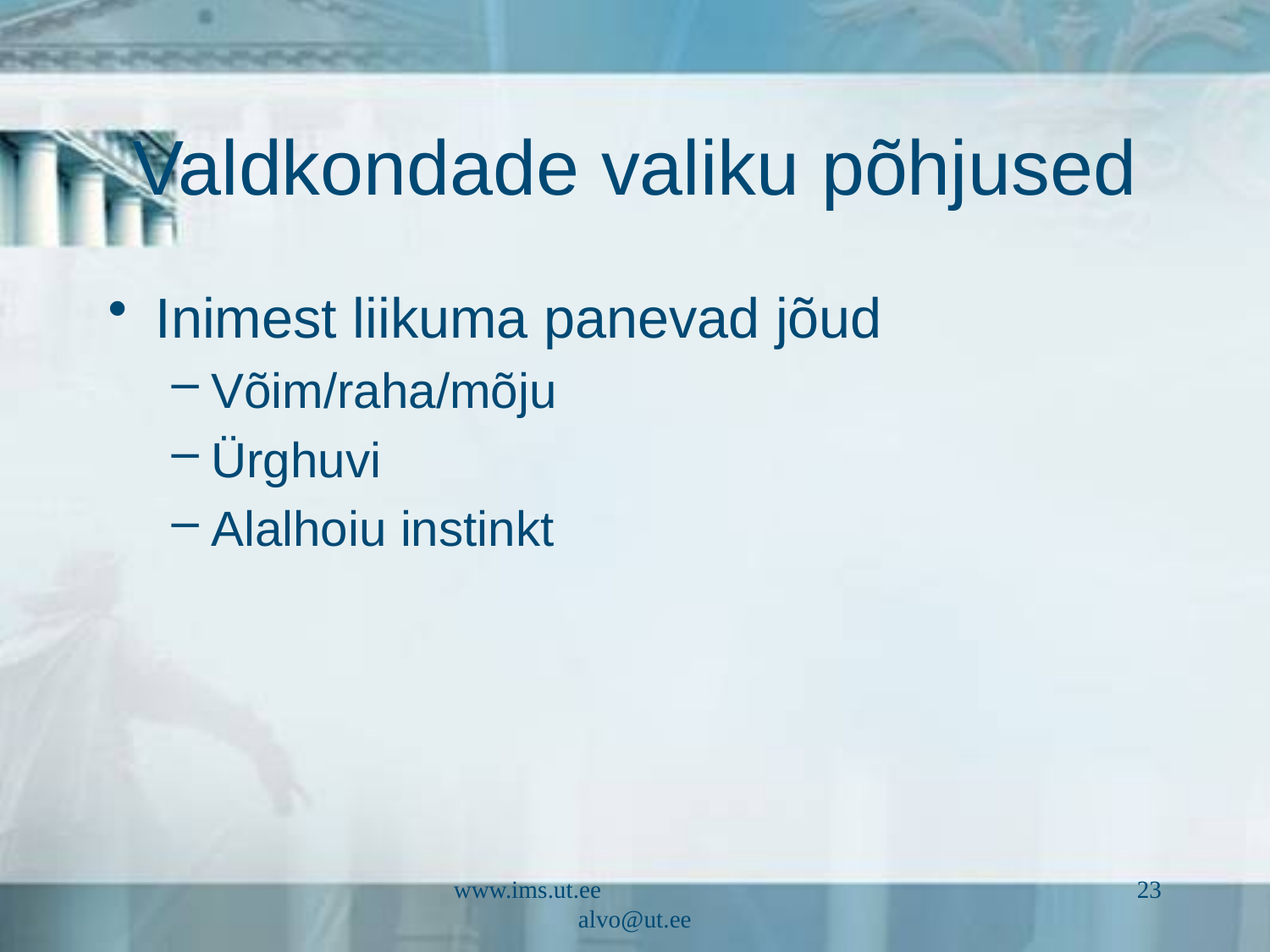

# Valdkondade valiku põhjused
Inimest liikuma panevad jõud
Võim/raha/mõju
Ürghuvi
Alalhoiu instinkt

www.ims.ut.ee                                    alvo@ut.ee
23